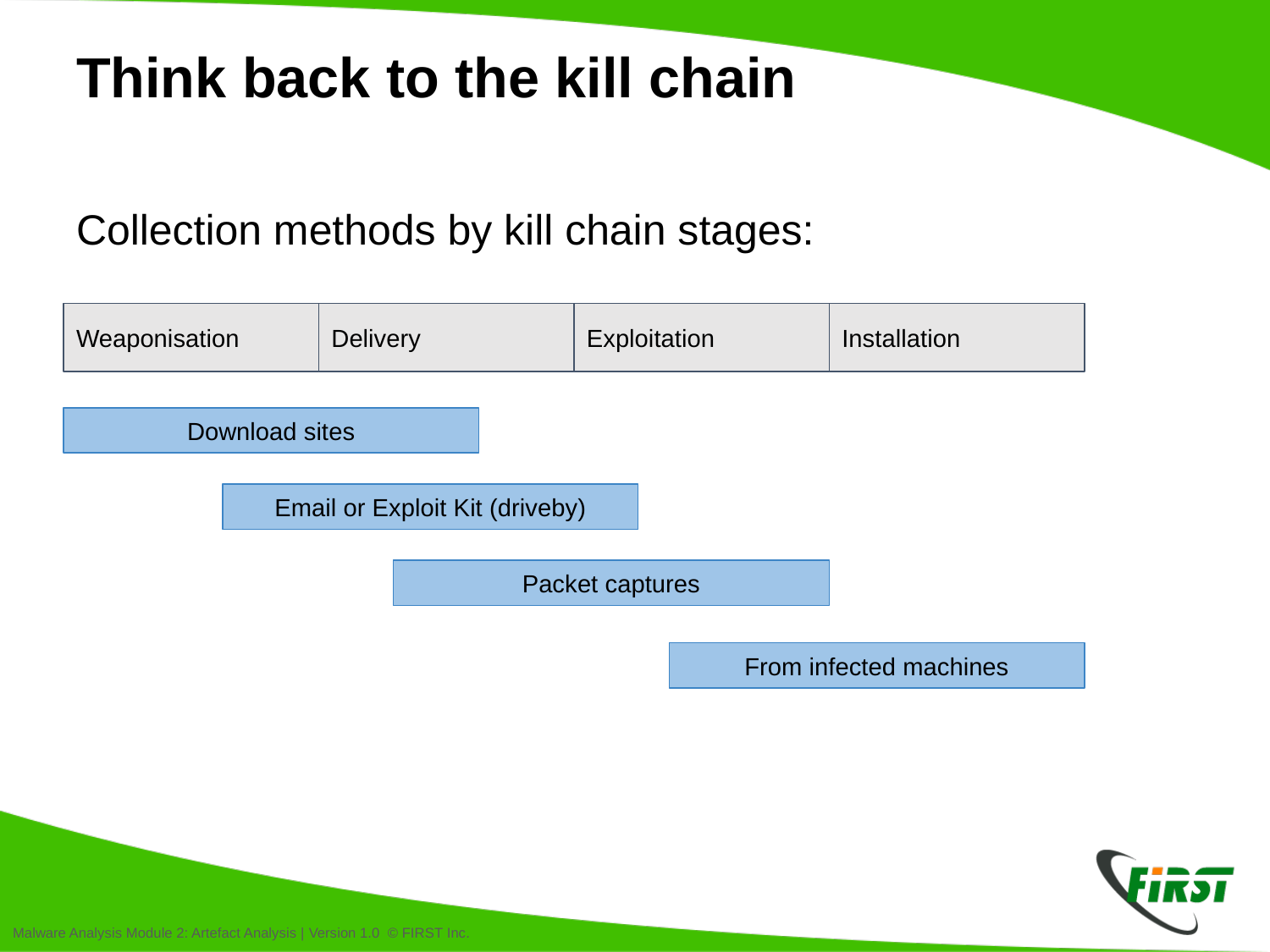

# Think back to the kill chain
Collection methods by kill chain stages:
Weaponisation
Delivery
Exploitation
Installation
Download sites
Email or Exploit Kit (driveby)
Packet captures
From infected machines